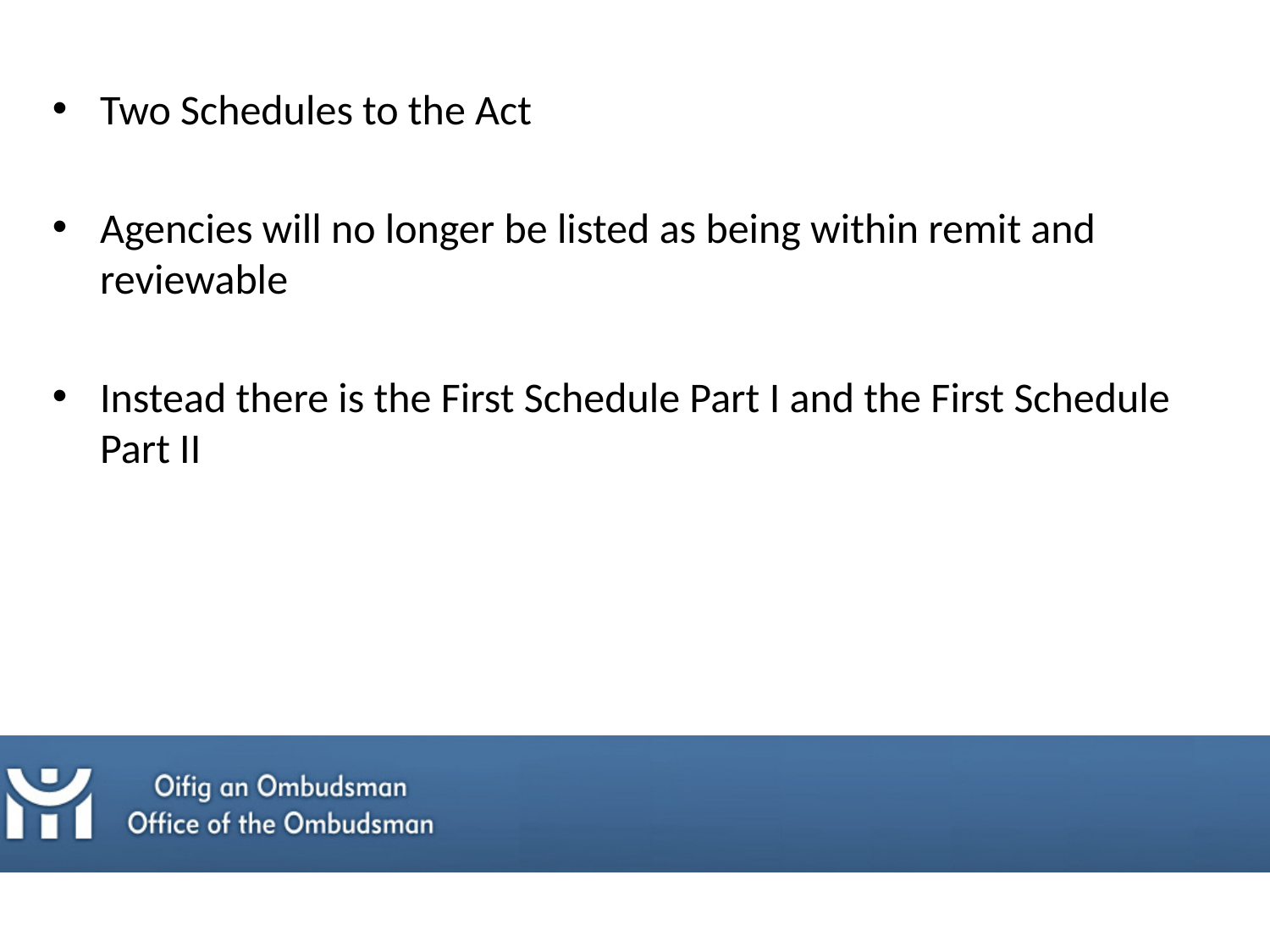

Two Schedules to the Act

Agencies will no longer be listed as being within remit and reviewable

Instead there is the First Schedule Part I and the First Schedule Part II